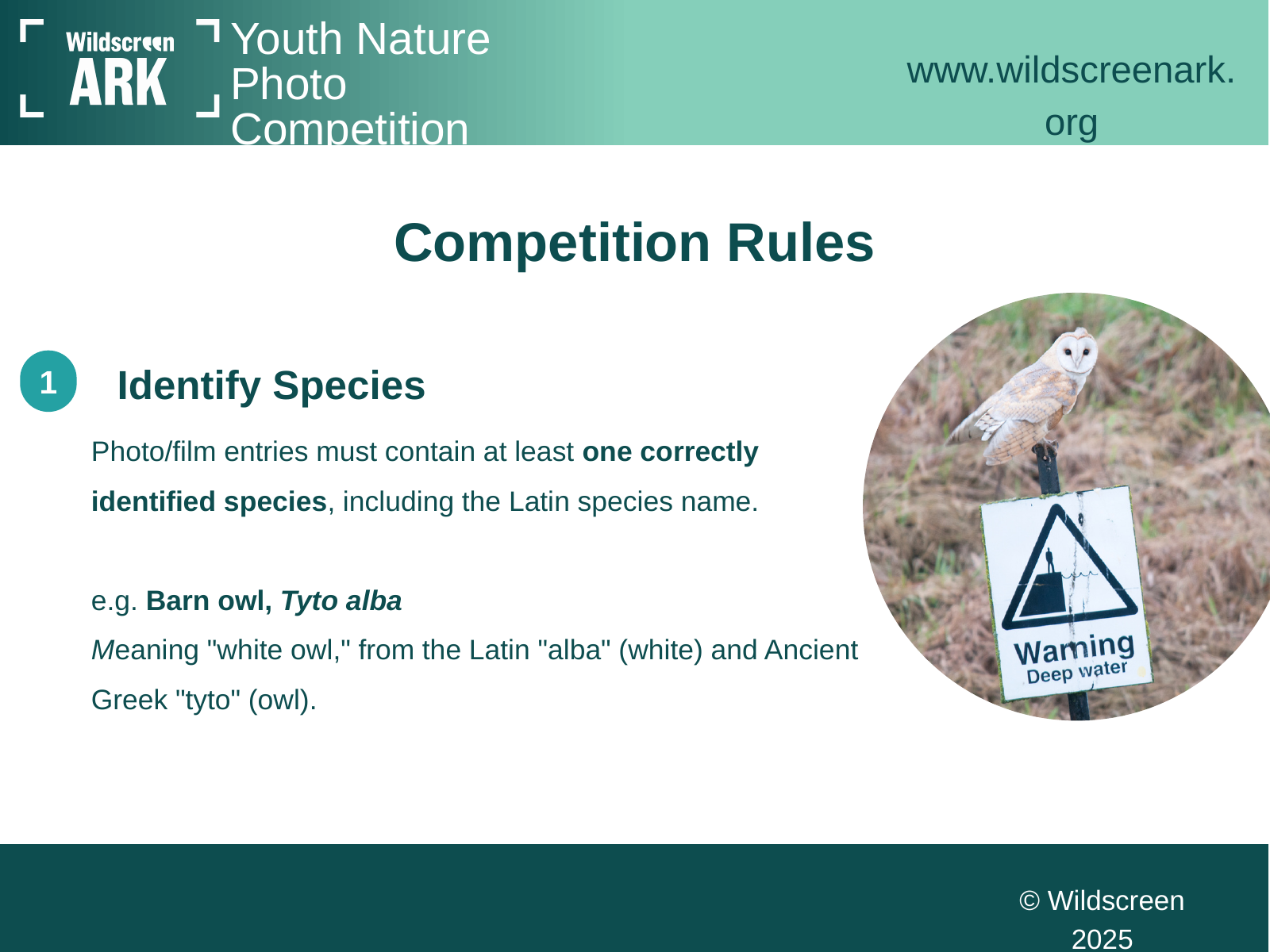

Youth Nature Photo Competition
www.wildscreenark.org
Competition Rules

1
Identify Species

Photo/film entries must contain at least one correctly identified species, including the Latin species name.

e.g. Barn owl, Tyto alba
Meaning "white owl," from the Latin "alba" (white) and Ancient Greek "tyto" (owl).

© Wildscreen 2025